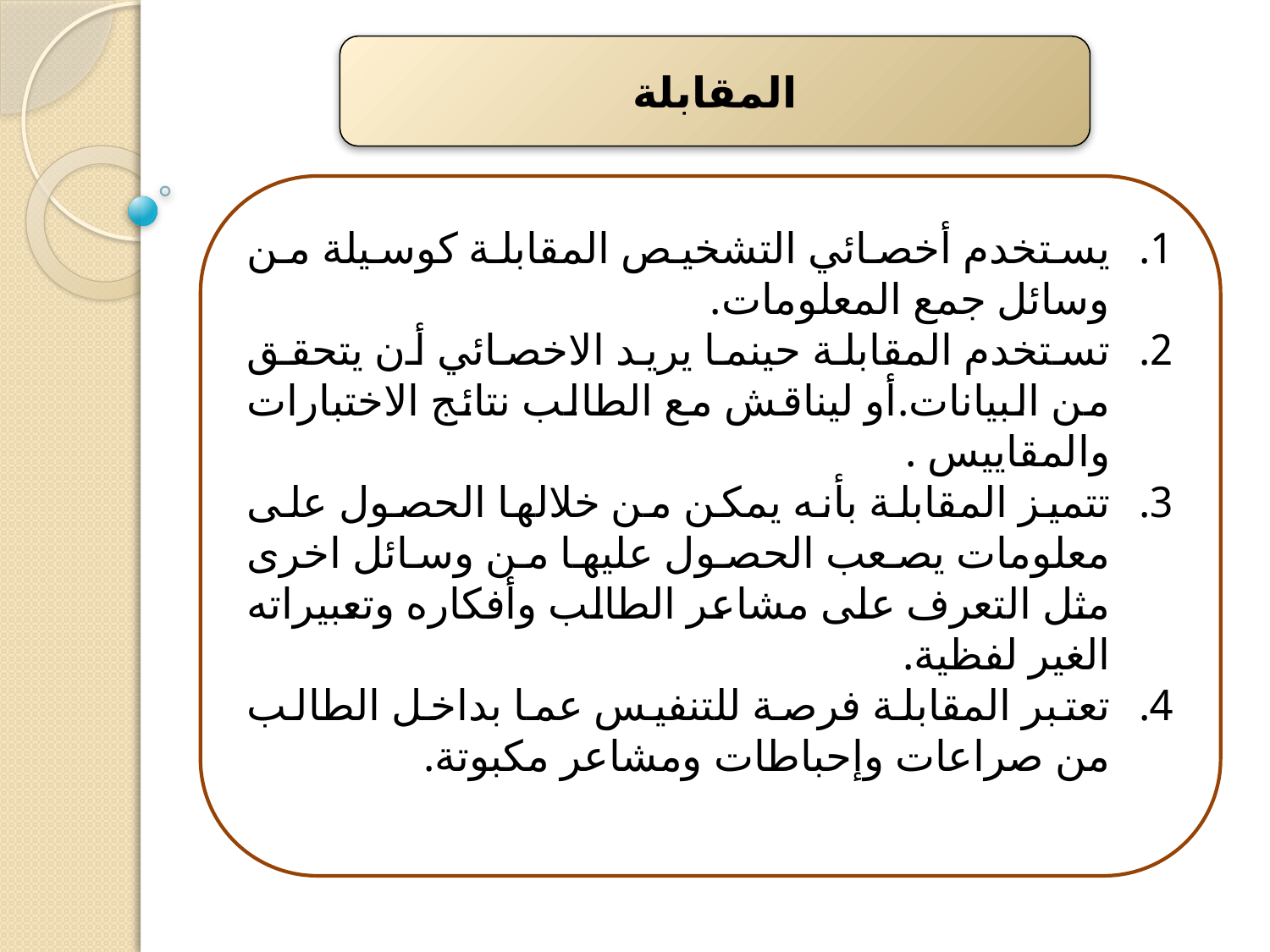

المقابلة
يستخدم أخصائي التشخيص المقابلة كوسيلة من وسائل جمع المعلومات.
تستخدم المقابلة حينما يريد الاخصائي أن يتحقق من البيانات.أو ليناقش مع الطالب نتائج الاختبارات والمقاييس .
تتميز المقابلة بأنه يمكن من خلالها الحصول على معلومات يصعب الحصول عليها من وسائل اخرى مثل التعرف على مشاعر الطالب وأفكاره وتعبيراته الغير لفظية.
تعتبر المقابلة فرصة للتنفيس عما بداخل الطالب من صراعات وإحباطات ومشاعر مكبوتة.